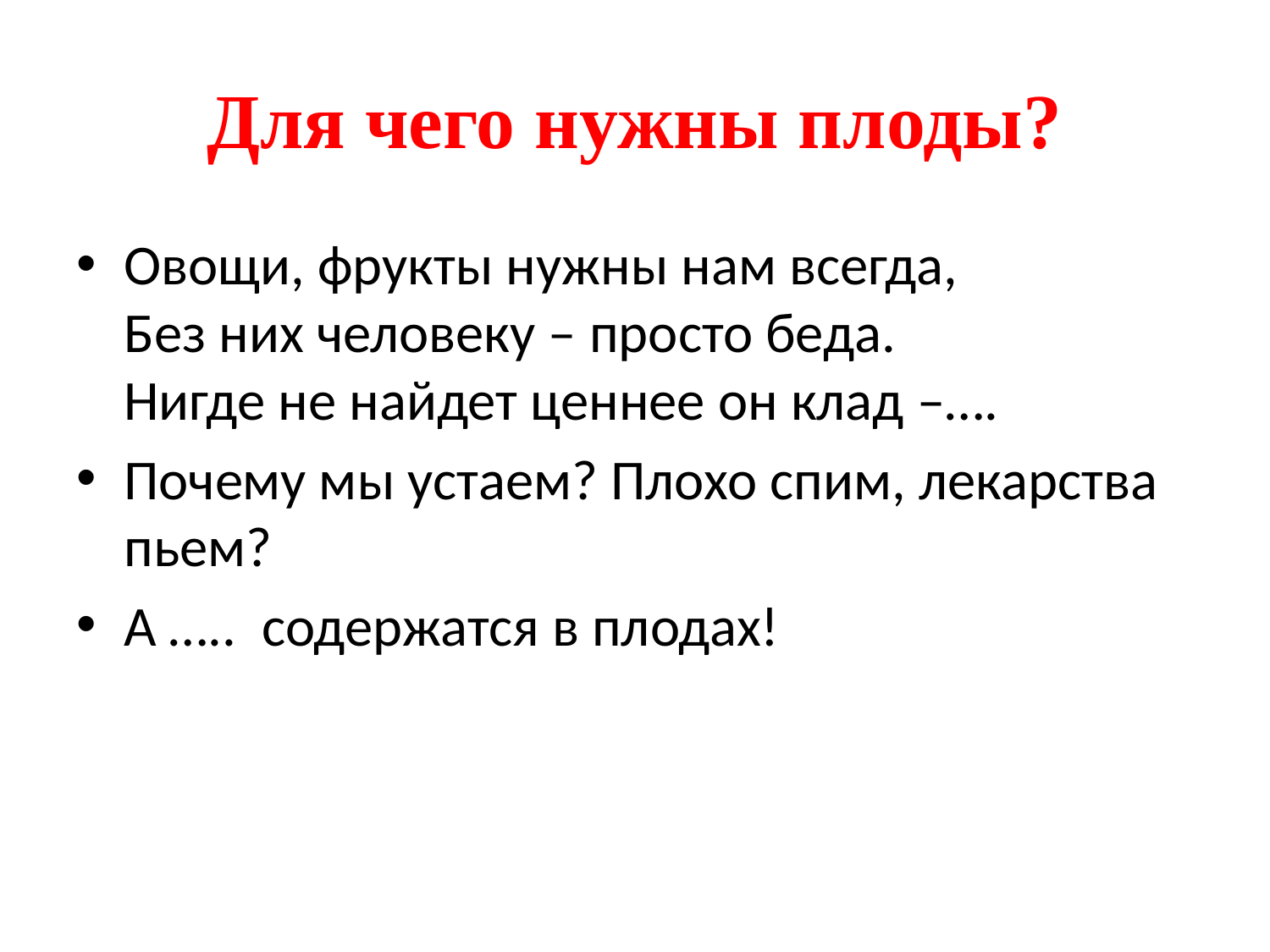

# Для чего нужны плоды?
Овощи, фрукты нужны нам всегда,
Без них человеку – просто беда.
Нигде не найдет ценнее он клад –….
Почему мы устаем? Плохо спим, лекарства пьем?
А …..  содержатся в плодах!